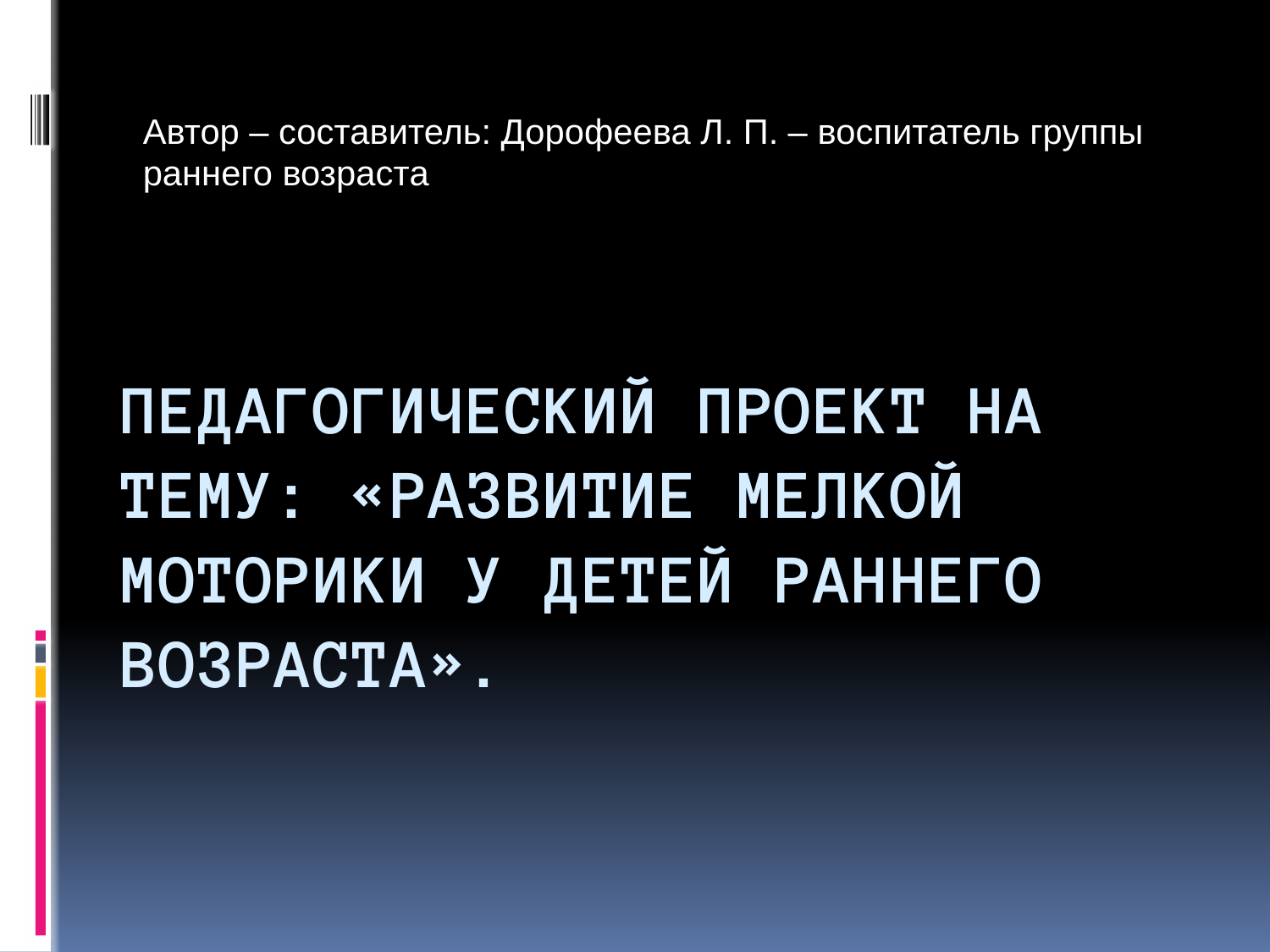

Автор – составитель: Дорофеева Л. П. – воспитатель группы раннего возраста
# Педагогический проект на тему: «Развитие мелкой моторики у детей раннего возраста».